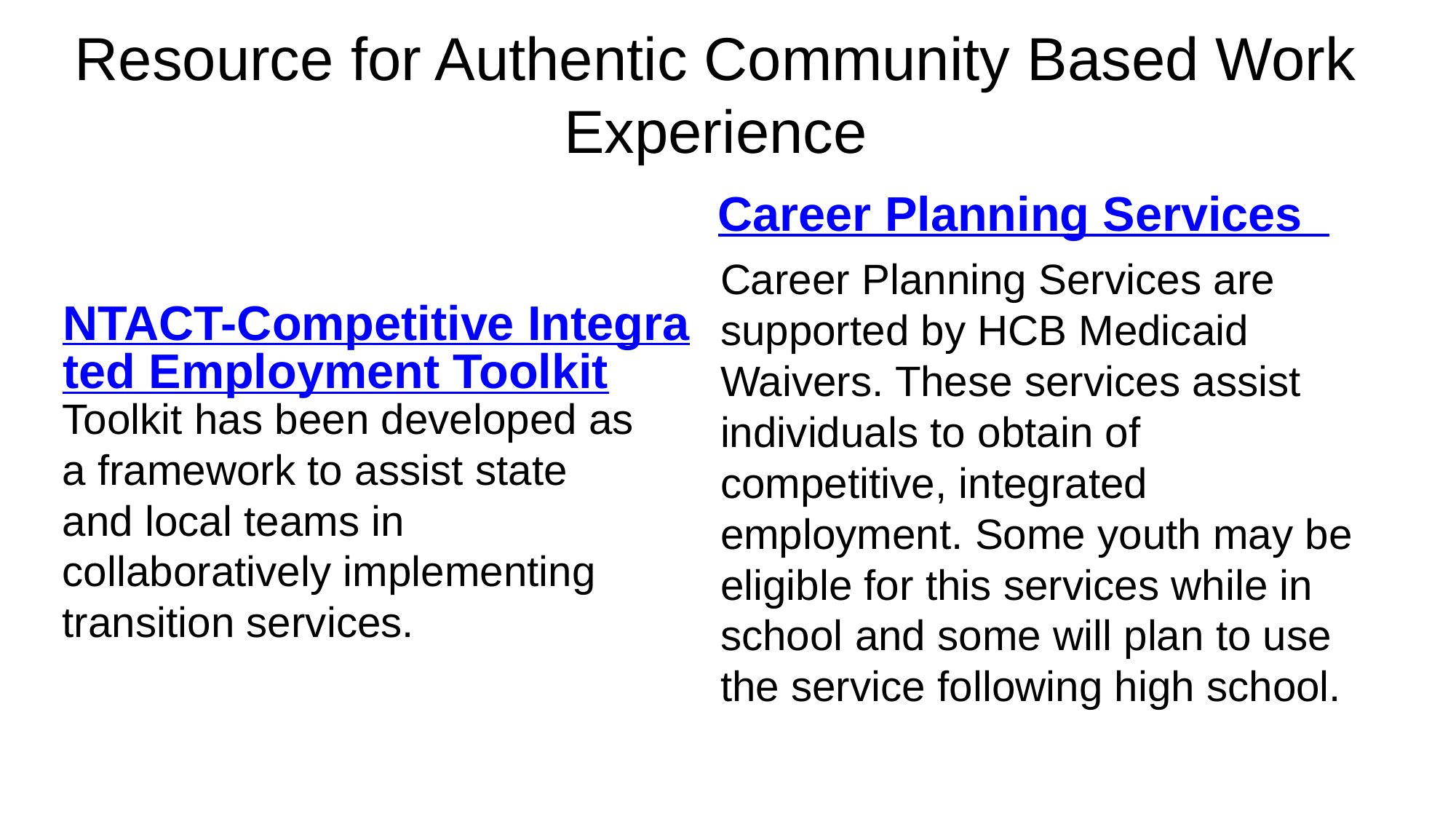

# Resource for Authentic Community Based Work Experience
Career Planning Services

NTACT-Competitive Integrated Employment Toolkit

Career Planning Services are supported by HCB Medicaid Waivers. These services assist individuals to obtain of competitive, integrated employment. Some youth may be eligible for this services while in school and some will plan to use the service following high school.
Toolkit has been developed as a framework to assist state and local teams in collaboratively implementing transition services.